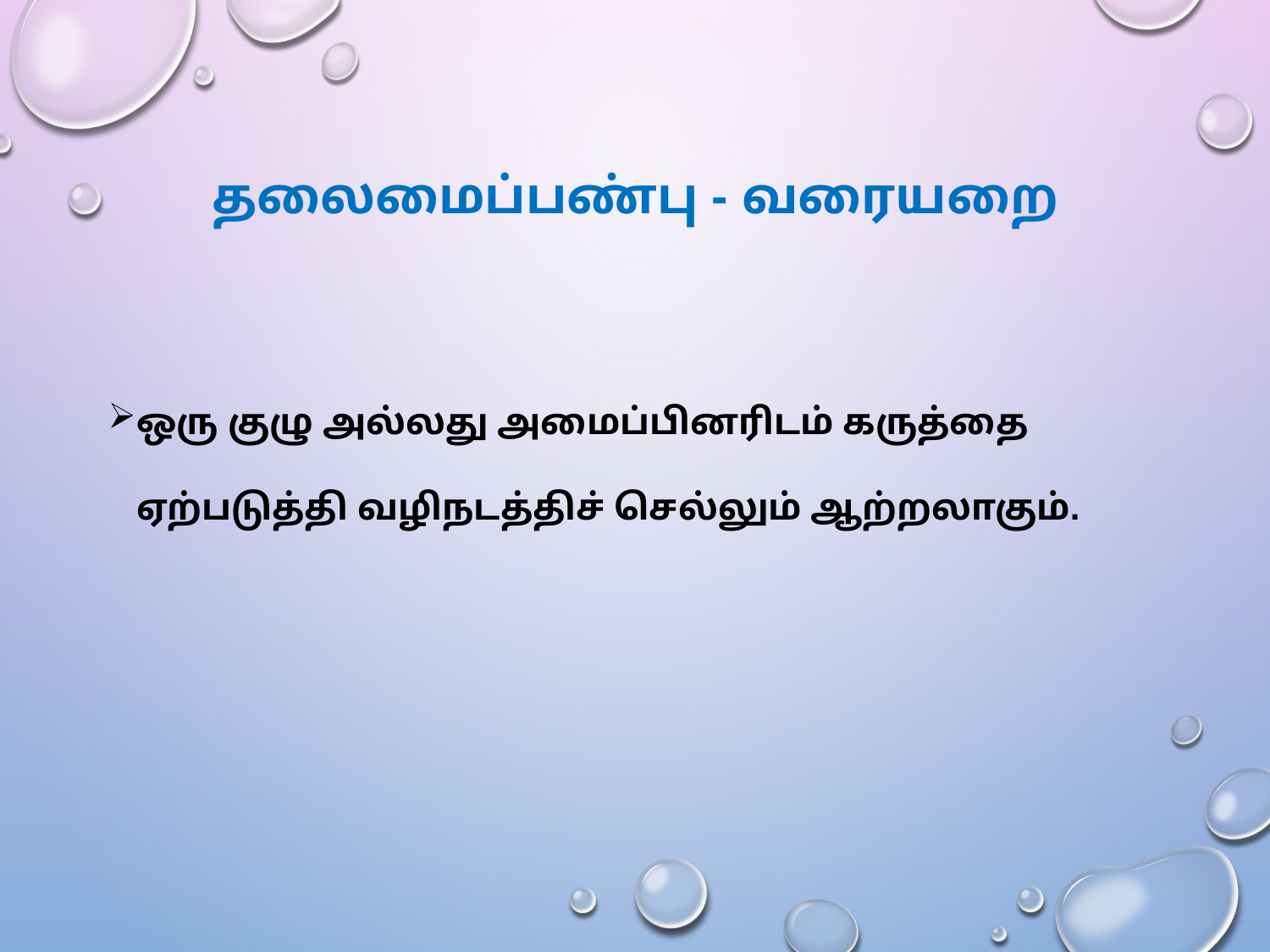

# தலைமைப்பண்பு - வரையறை
ஒரு குழு அல்லது அமைப்பினரிடம் கருத்தை ஏற்படுத்தி வழிநடத்திச் செல்லும் ஆற்றலாகும்.